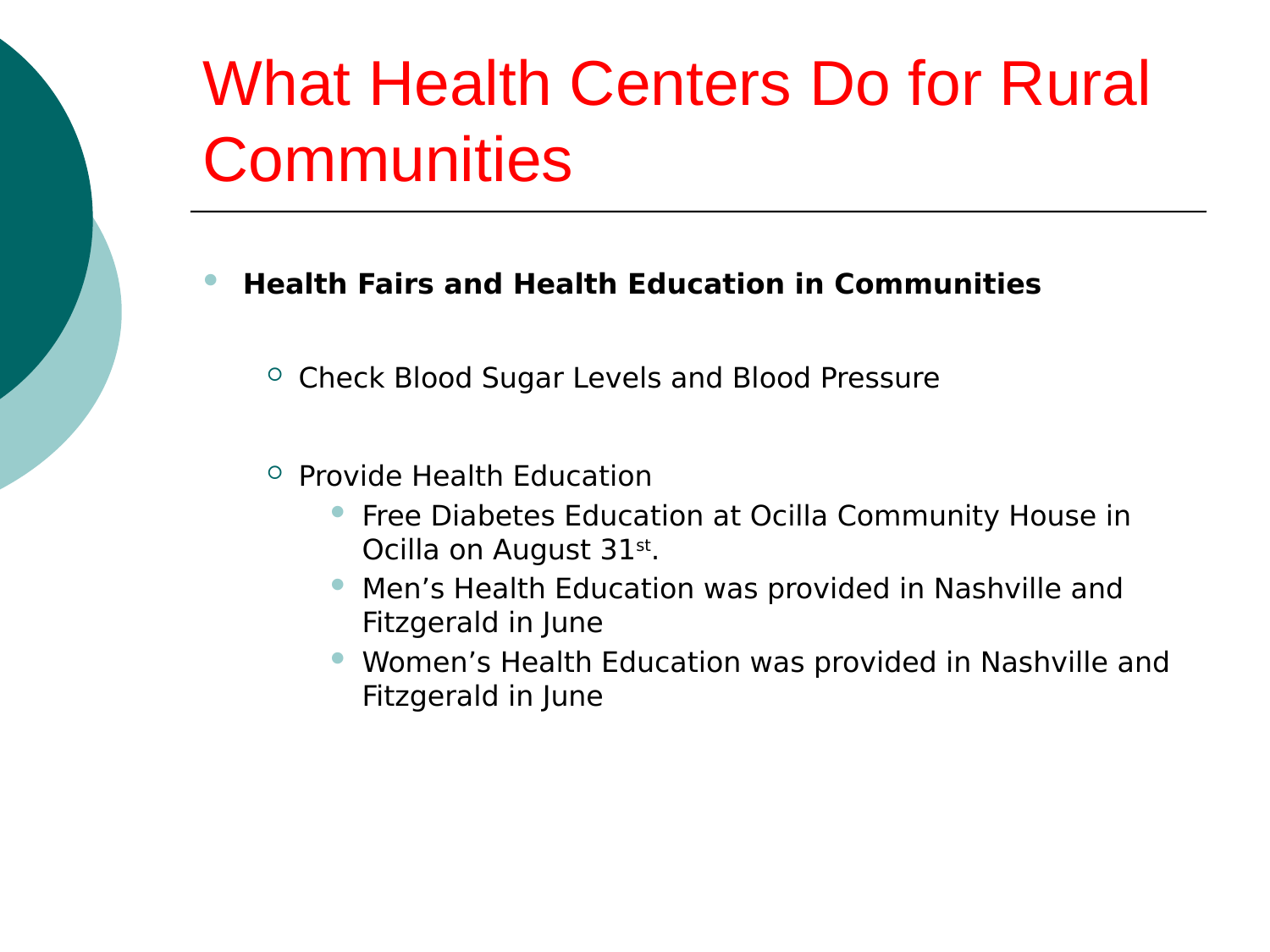

# What Health Centers Do for Rural Communities

Health Fairs and Health Education in Communities

Check Blood Sugar Levels and Blood Pressure

Provide Health Education
Free Diabetes Education at Ocilla Community House in Ocilla on August 31st.
Men’s Health Education was provided in Nashville and Fitzgerald in June
Women’s Health Education was provided in Nashville and Fitzgerald in June